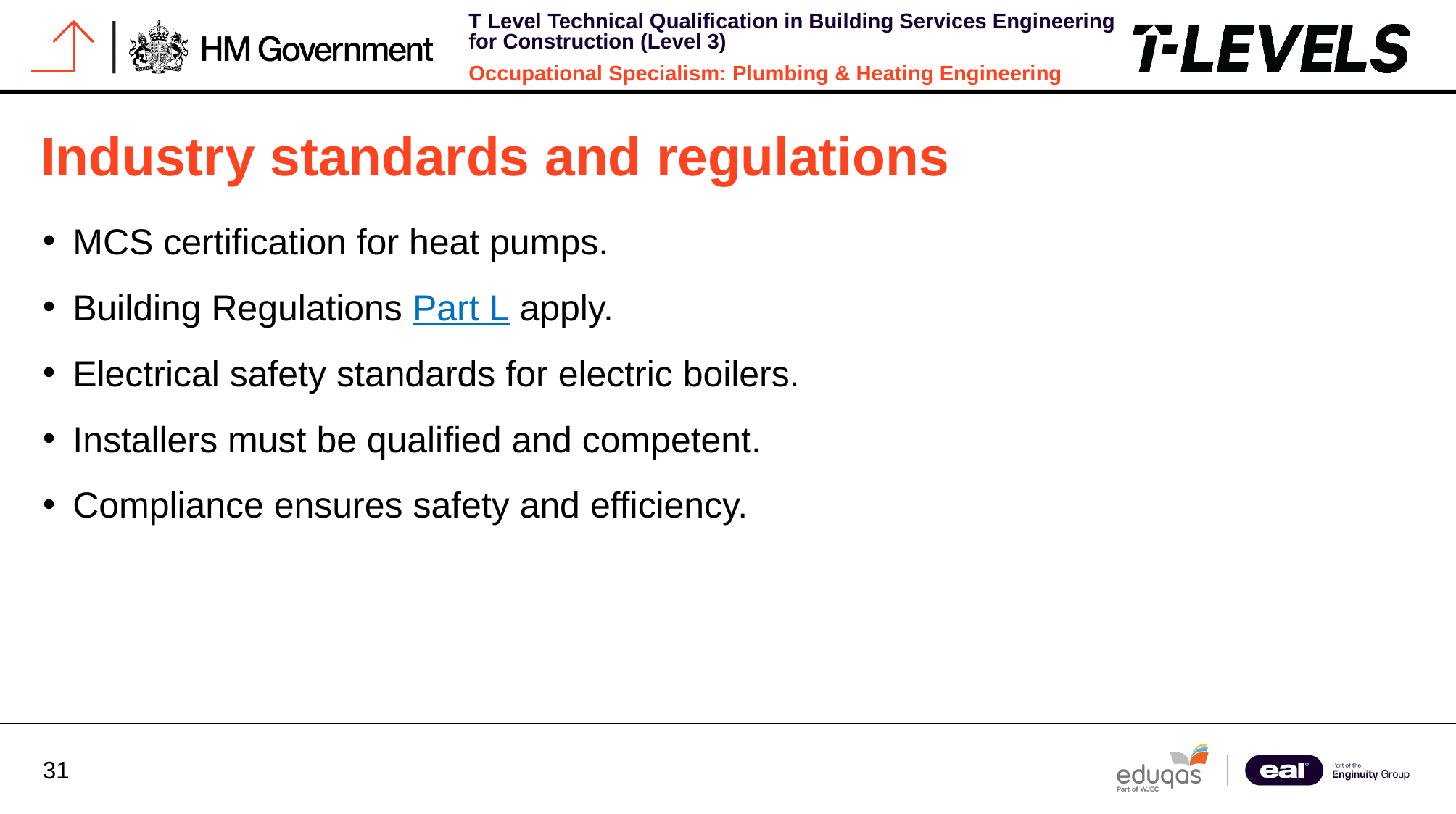

# Industry standards and regulations
MCS certification for heat pumps.
Building Regulations Part L apply.
Electrical safety standards for electric boilers.
Installers must be qualified and competent.
Compliance ensures safety and efficiency.